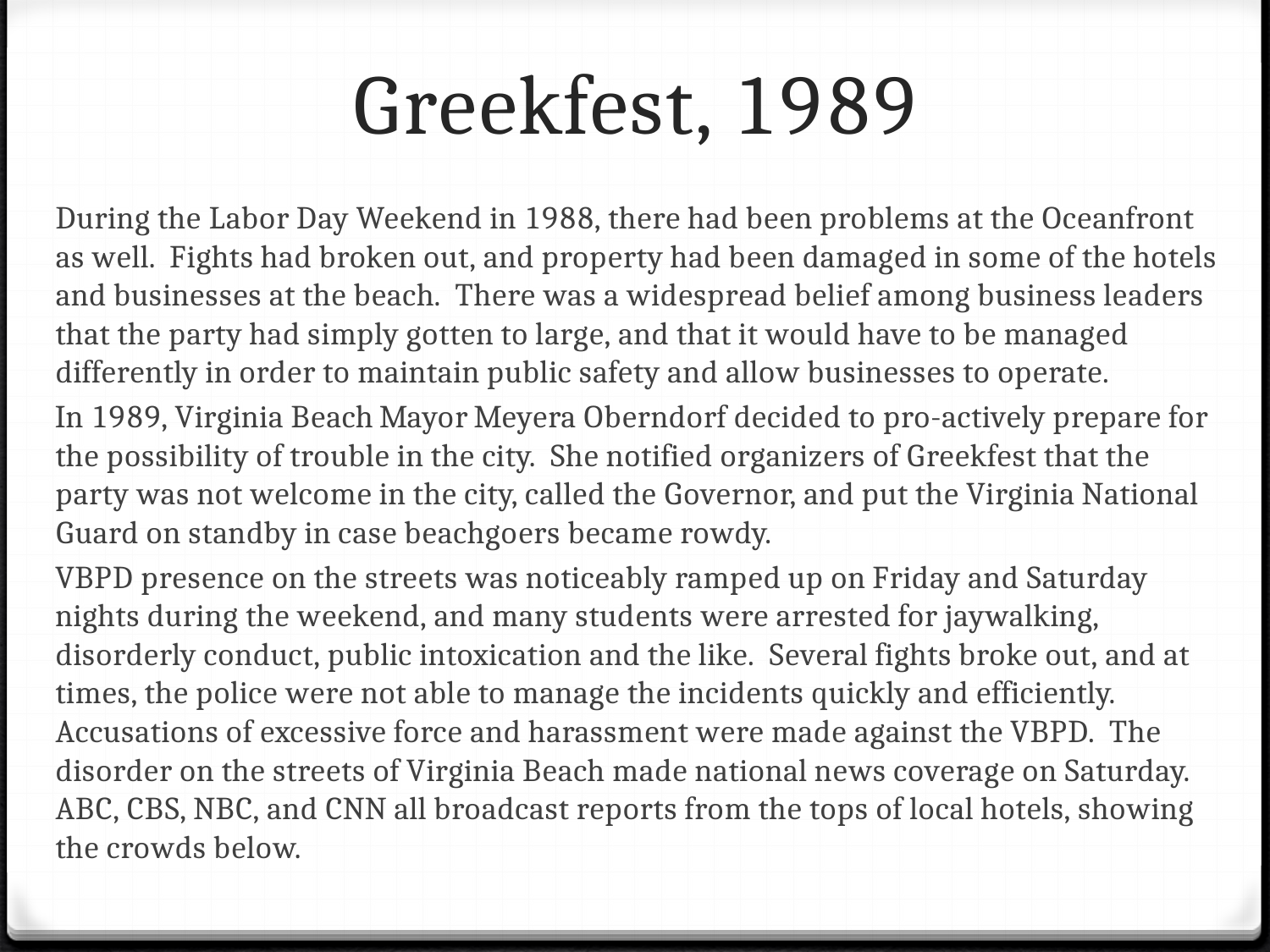

# Greekfest, 1989
During the Labor Day Weekend in 1988, there had been problems at the Oceanfront as well.  Fights had broken out, and property had been damaged in some of the hotels and businesses at the beach.  There was a widespread belief among business leaders that the party had simply gotten to large, and that it would have to be managed differently in order to maintain public safety and allow businesses to operate.
In 1989, Virginia Beach Mayor Meyera Oberndorf decided to pro-actively prepare for the possibility of trouble in the city.  She notified organizers of Greekfest that the party was not welcome in the city, called the Governor, and put the Virginia National Guard on standby in case beachgoers became rowdy.
VBPD presence on the streets was noticeably ramped up on Friday and Saturday nights during the weekend, and many students were arrested for jaywalking, disorderly conduct, public intoxication and the like.  Several fights broke out, and at times, the police were not able to manage the incidents quickly and efficiently.  Accusations of excessive force and harassment were made against the VBPD.  The disorder on the streets of Virginia Beach made national news coverage on Saturday.  ABC, CBS, NBC, and CNN all broadcast reports from the tops of local hotels, showing the crowds below.